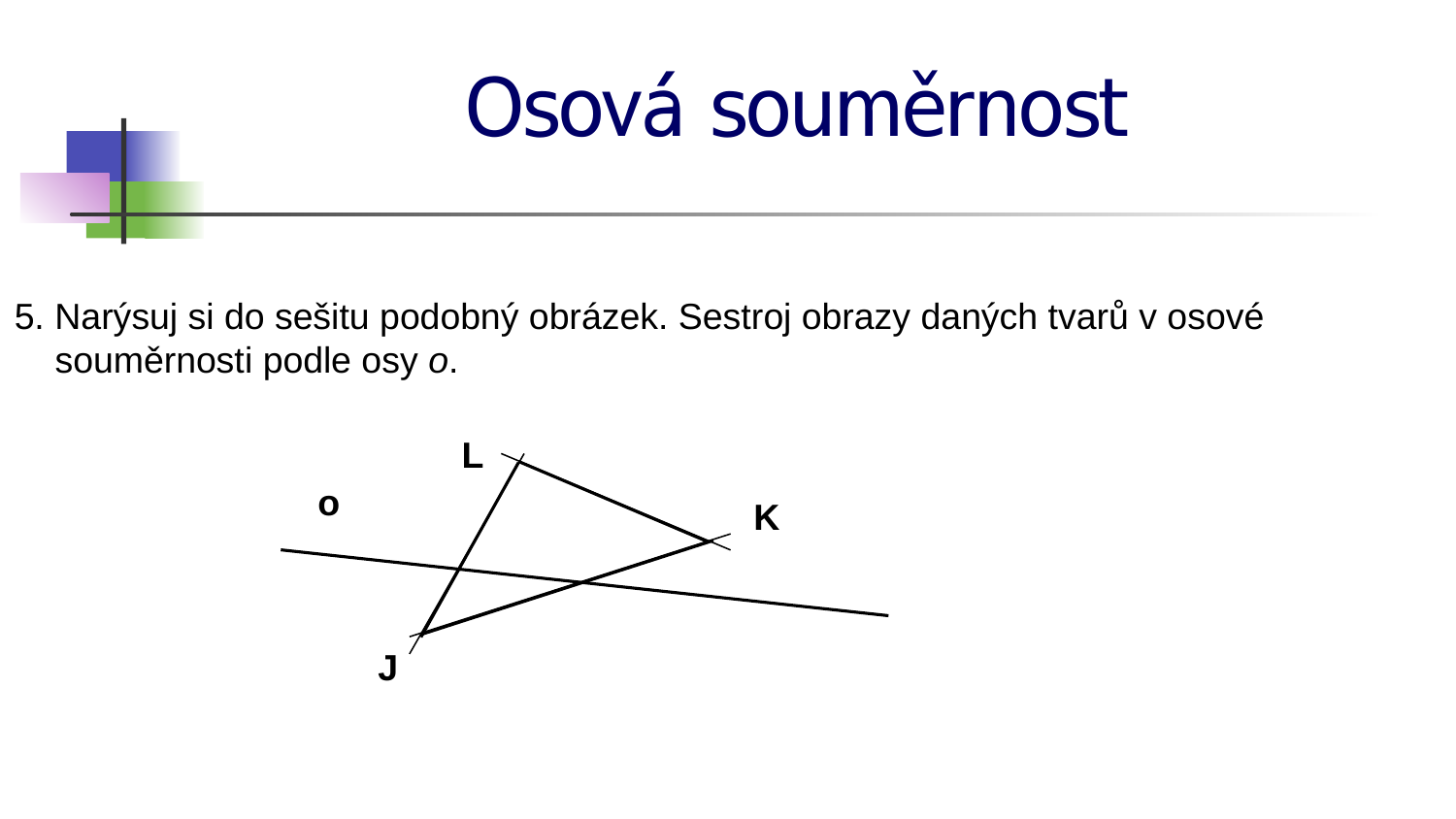

# Osová souměrnost
5. Narýsuj si do sešitu podobný obrázek. Sestroj obrazy daných tvarů v osové
    souměrnosti podle osy o.
L
o
K
J